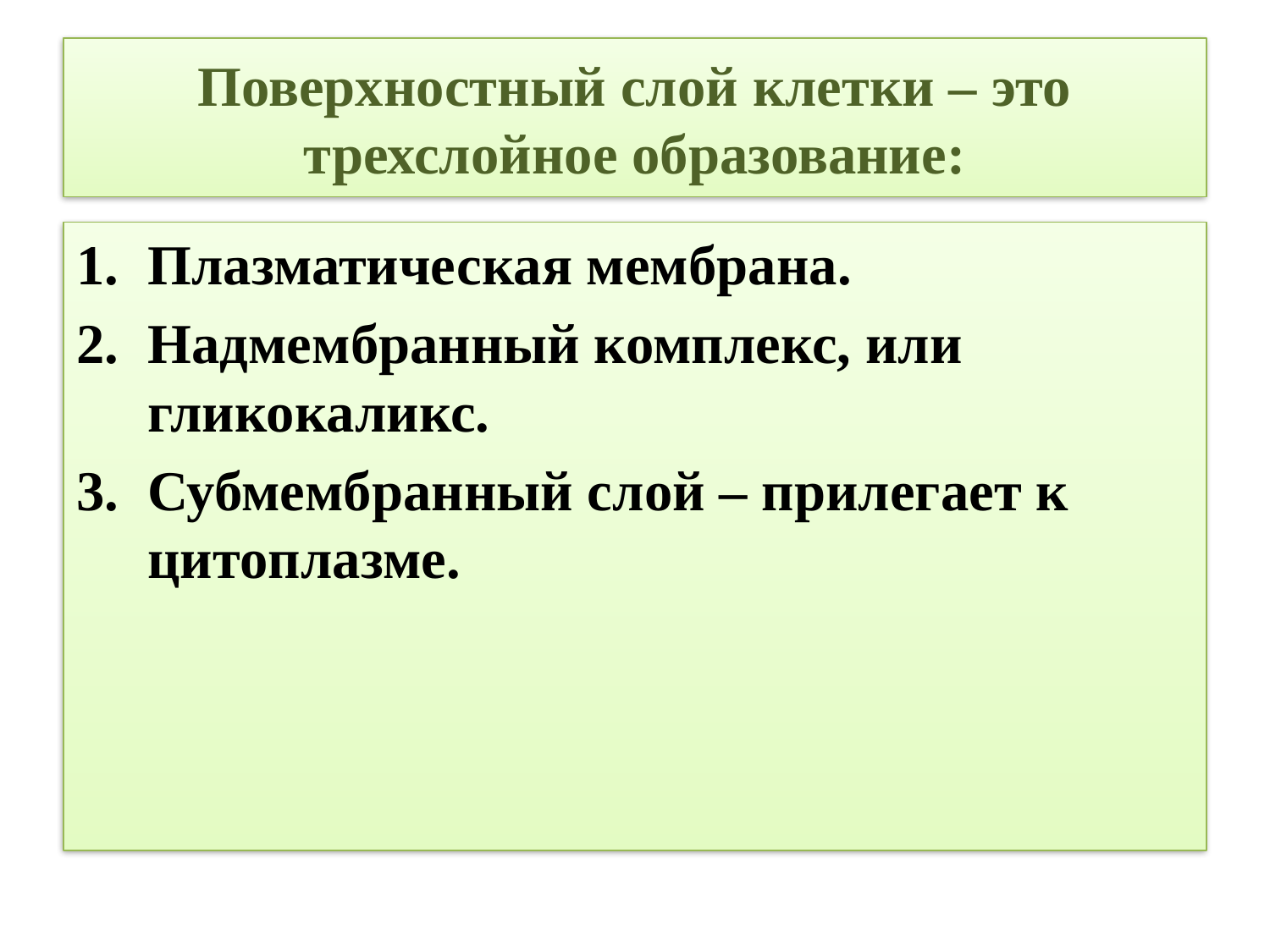

# Поверхностный слой клетки – это трехслойное образование:
Плазматическая мембрана.
Надмембранный комплекс, или гликокаликс.
Субмембранный слой – прилегает к цитоплазме.